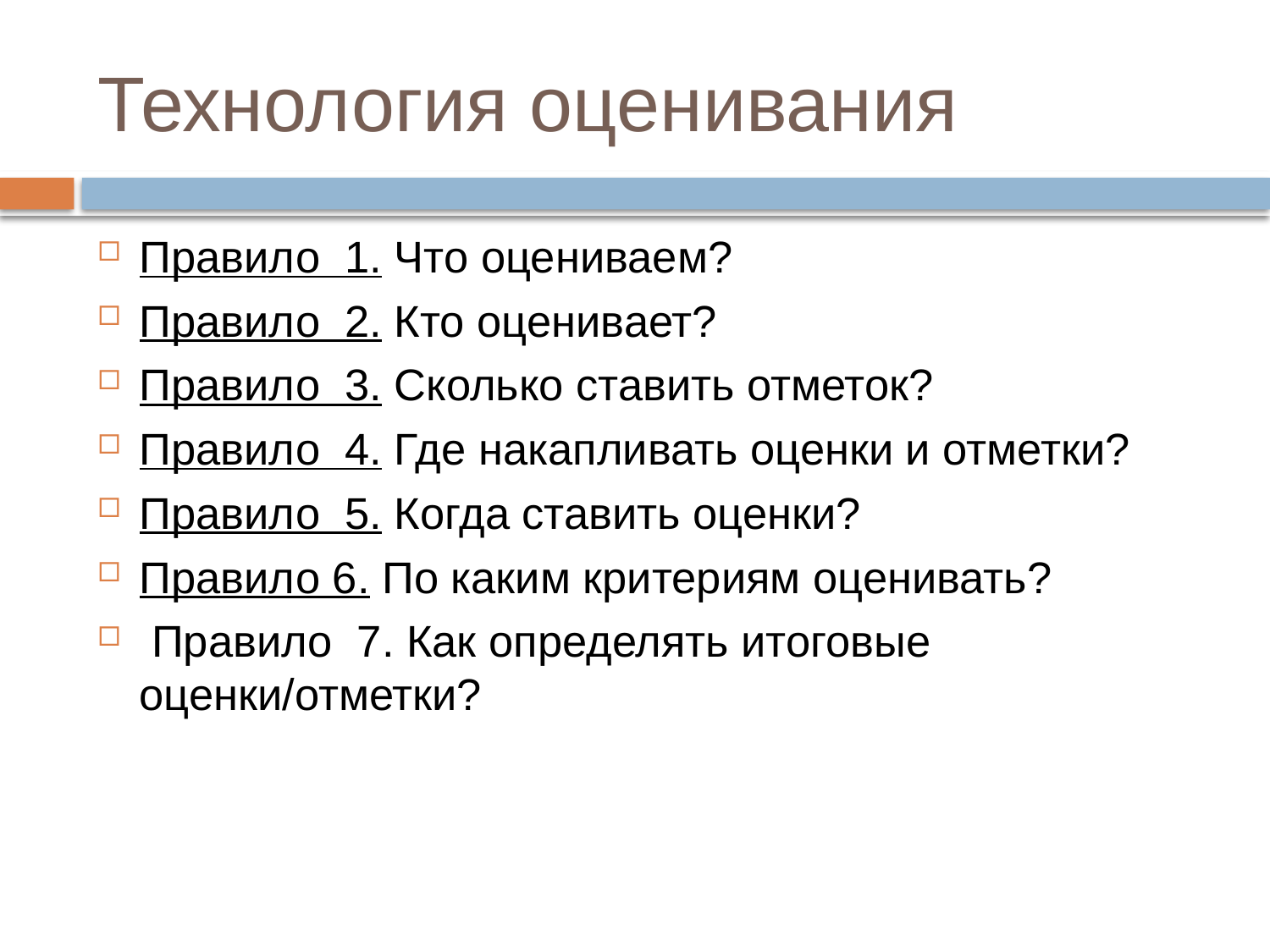

# Технология оценивания
Правило  1. Что оцениваем?
Правило  2. Кто оценивает?
Правило  3. Сколько ставить отметок?
Правило  4. Где накапливать оценки и отметки?
Правило  5. Когда ставить оценки?
Правило 6. По каким критериям оценивать?
 Правило  7. Как определять итоговые оценки/отметки?